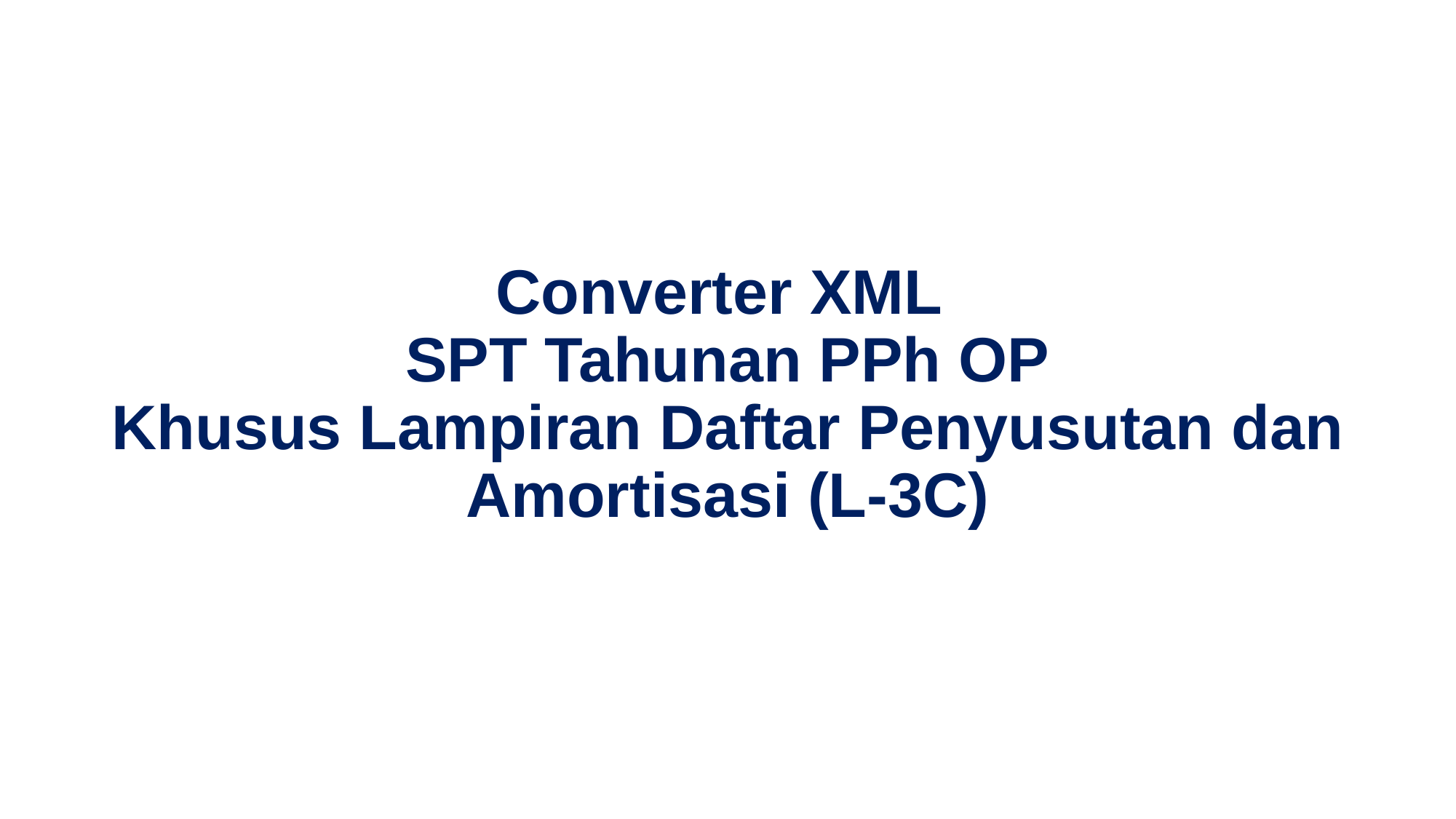

# Converter XML SPT Tahunan PPh OP Khusus Lampiran Daftar Penyusutan dan Amortisasi (L-3C)